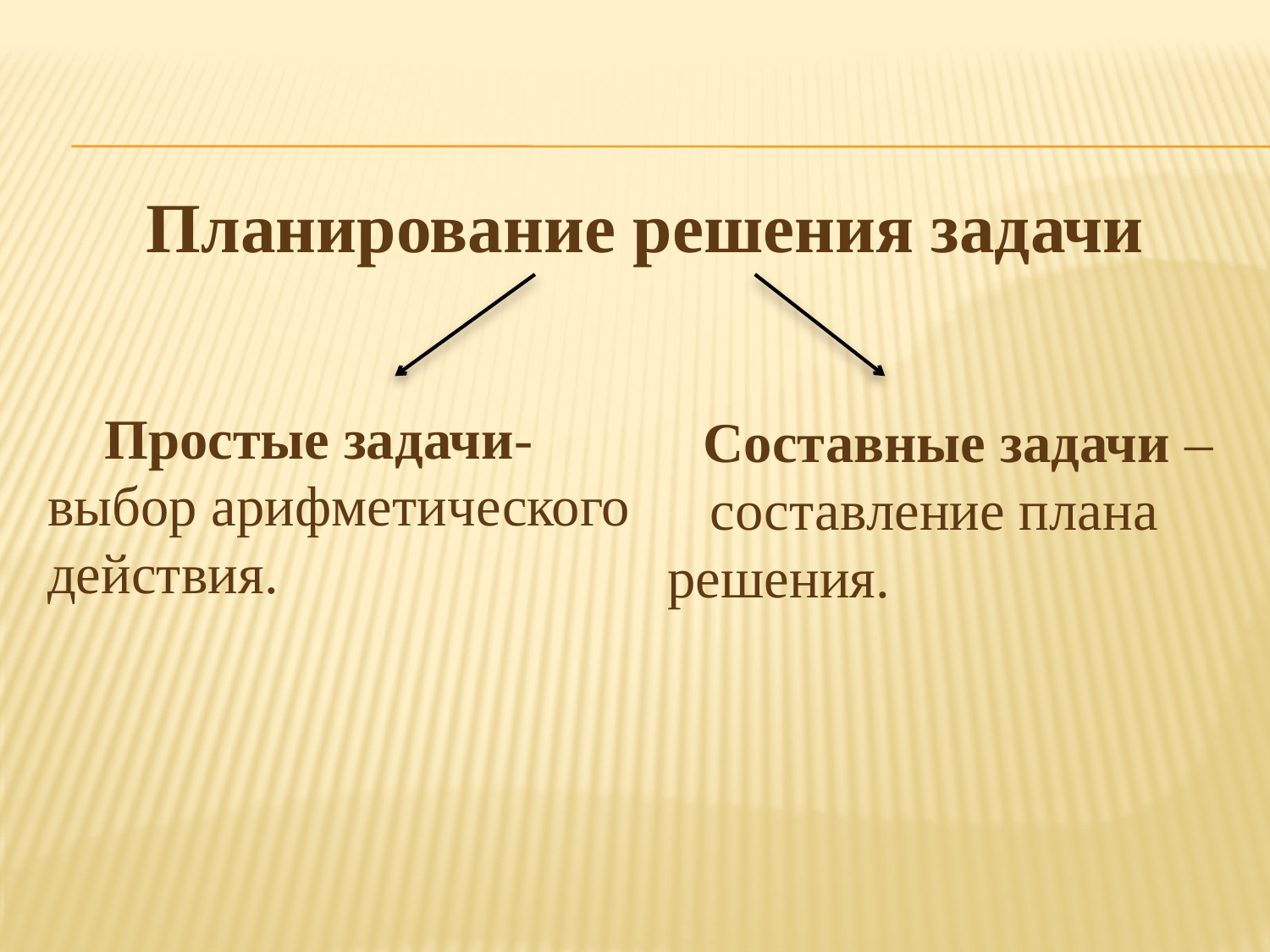

Планирование решения задачи
    Простые задачи- выбор арифметического действия.
    Составные задачи –     составление плана решения.